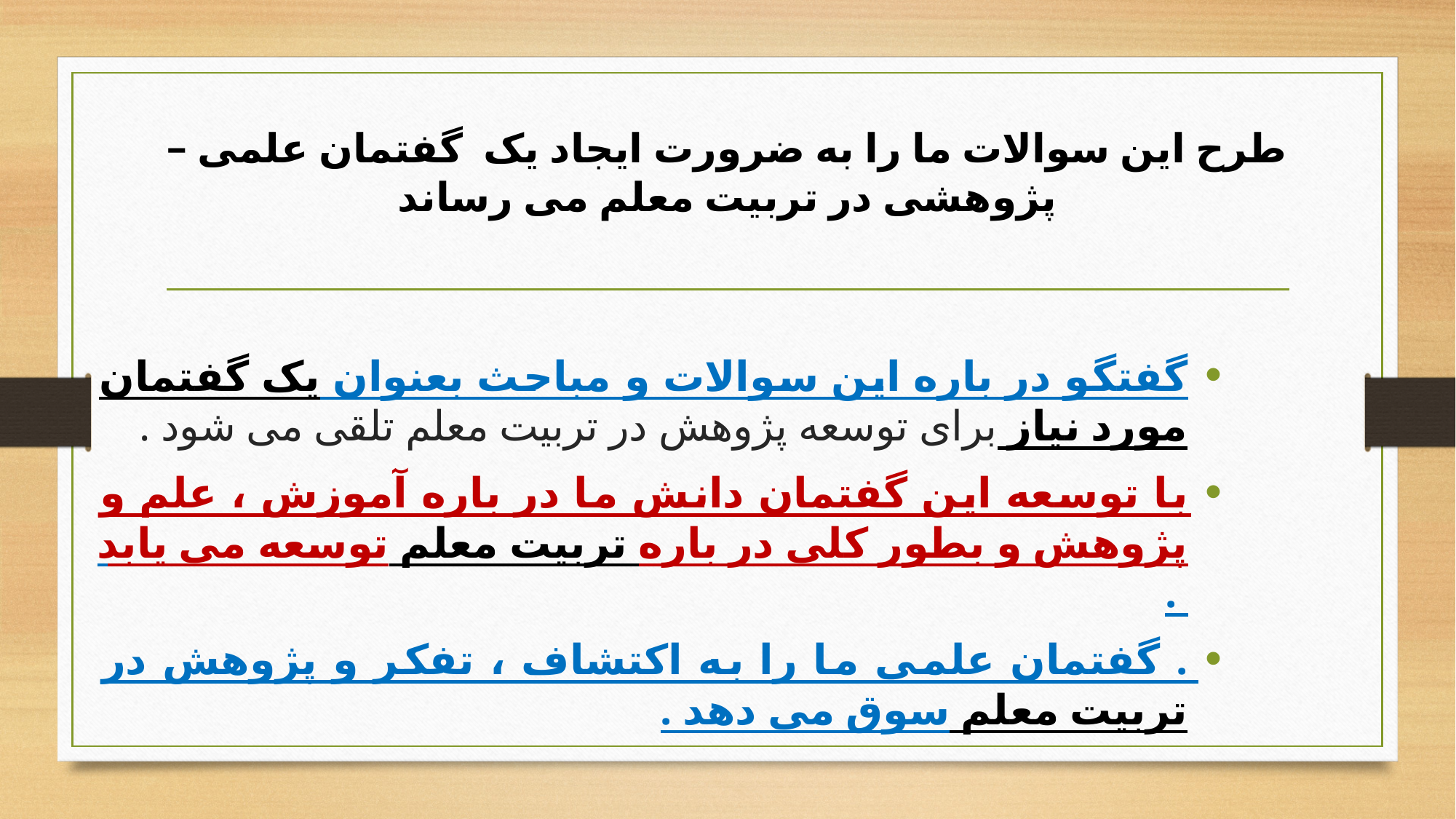

# طرح این سوالات ما را به ضرورت ایجاد یک  گفتمان علمی – پژوهشی در تربیت معلم می رساند
گفتگو در باره این سوالات و مباحث بعنوان یک گفتمان مورد نیاز برای توسعه پژوهش در تربیت معلم تلقی می شود .
با توسعه این گفتمان دانش ما در باره آموزش ، علم و پژوهش و بطور کلی در باره تربیت معلم توسعه می یابد  .
. گفتمان علمی ما را به اکتشاف ، تفکر و پژوهش در تربیت معلم سوق می دهد .